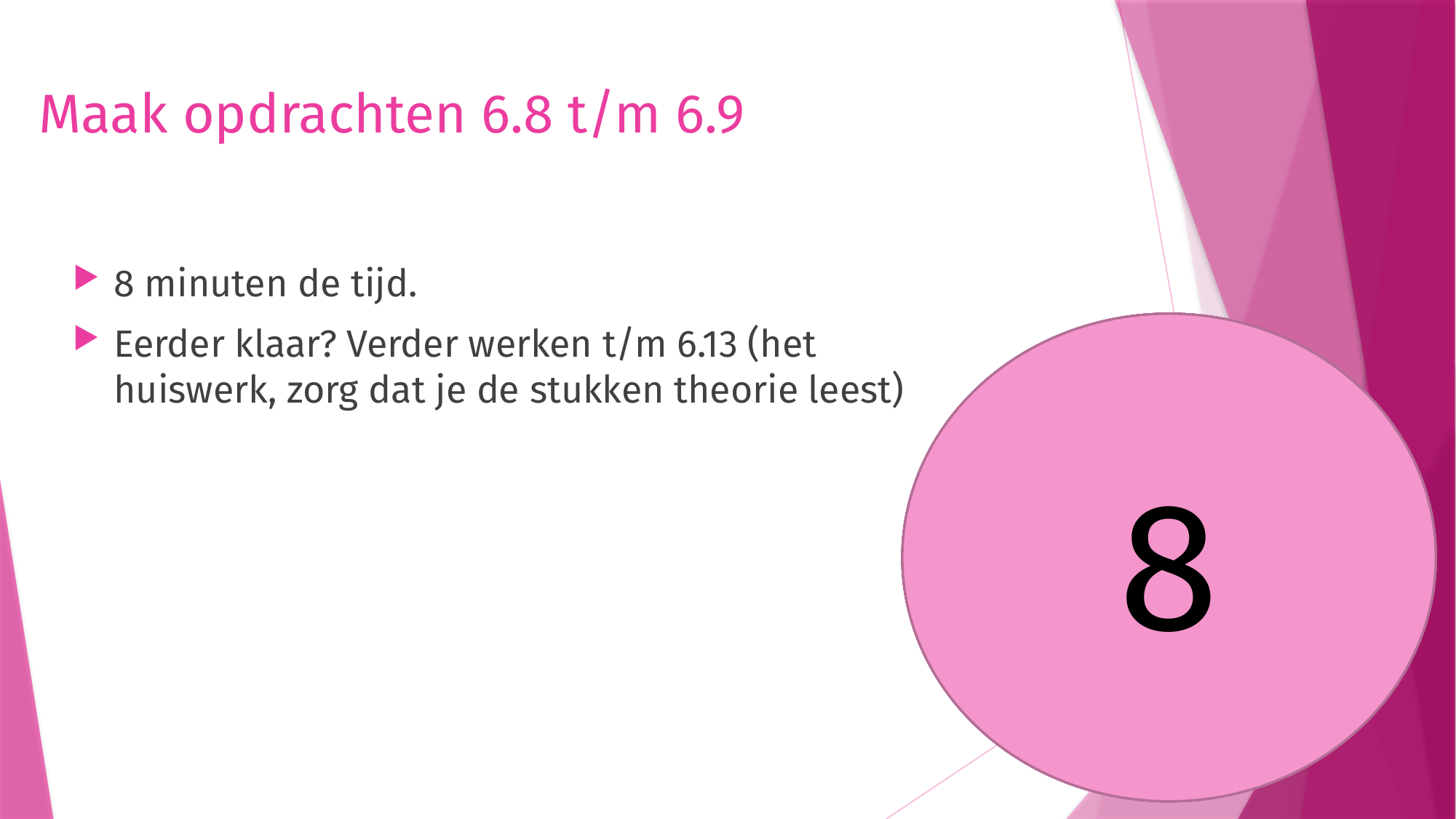

# Maak opdrachten 6.8 t/m 6.9
8 minuten de tijd.
Eerder klaar? Verder werken t/m 6.13 (het huiswerk, zorg dat je de stukken theorie leest)
8
5
6
7
4
3
1
2